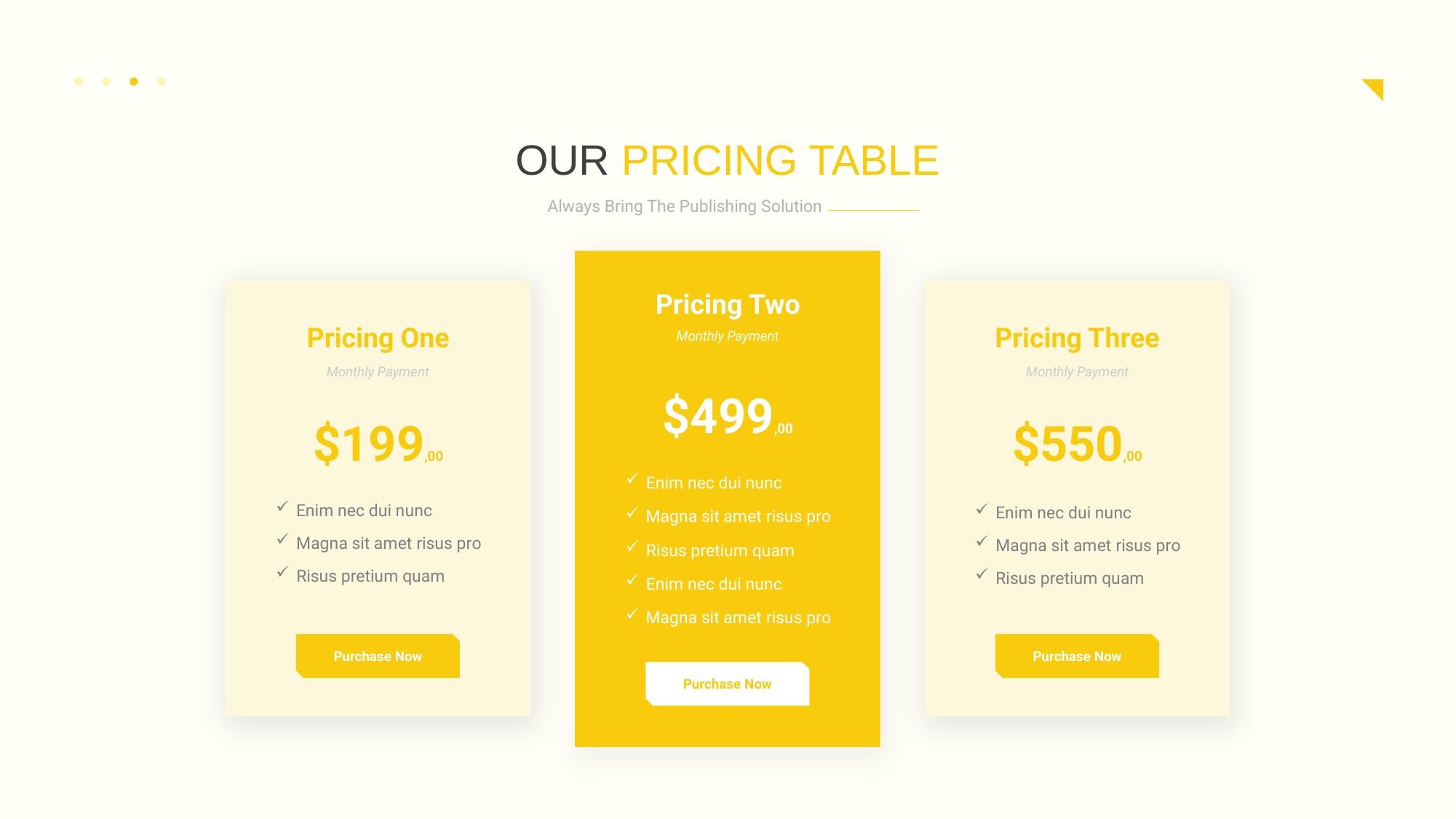

OUR PRICING TABLE
Always Bring The Publishing Solution

Pricing Two
Monthly Payment
Pricing One
Pricing Three
Monthly Payment
Monthly Payment
$499,00
$199,00
$550,00
Enim nec dui nunc
Enim nec dui nunc
Enim nec dui nunc
Magna sit amet risus pro
Magna sit amet risus pro
Magna sit amet risus pro
Risus pretium quam
Risus pretium quam
Risus pretium quam
Enim nec dui nunc
Magna sit amet risus pro
Purchase Now
Purchase Now
Purchase Now